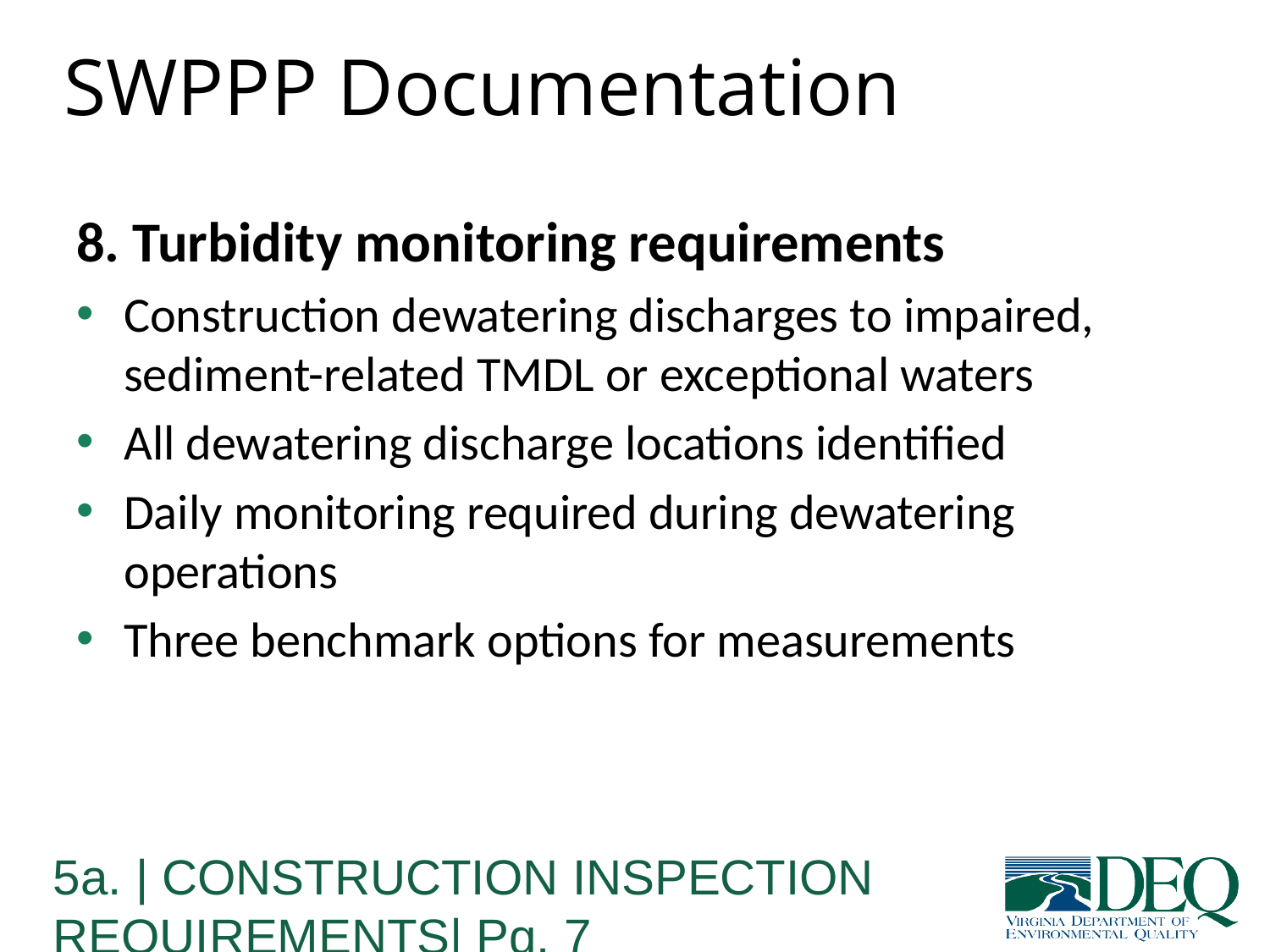

# SWPPP Documentation
8. Turbidity monitoring requirements
Construction dewatering discharges to impaired, sediment-related TMDL or exceptional waters
All dewatering discharge locations identified
Daily monitoring required during dewatering operations
Three benchmark options for measurements
5a. | CONSTRUCTION INSPECTION REQUIREMENTS| Pg. 7